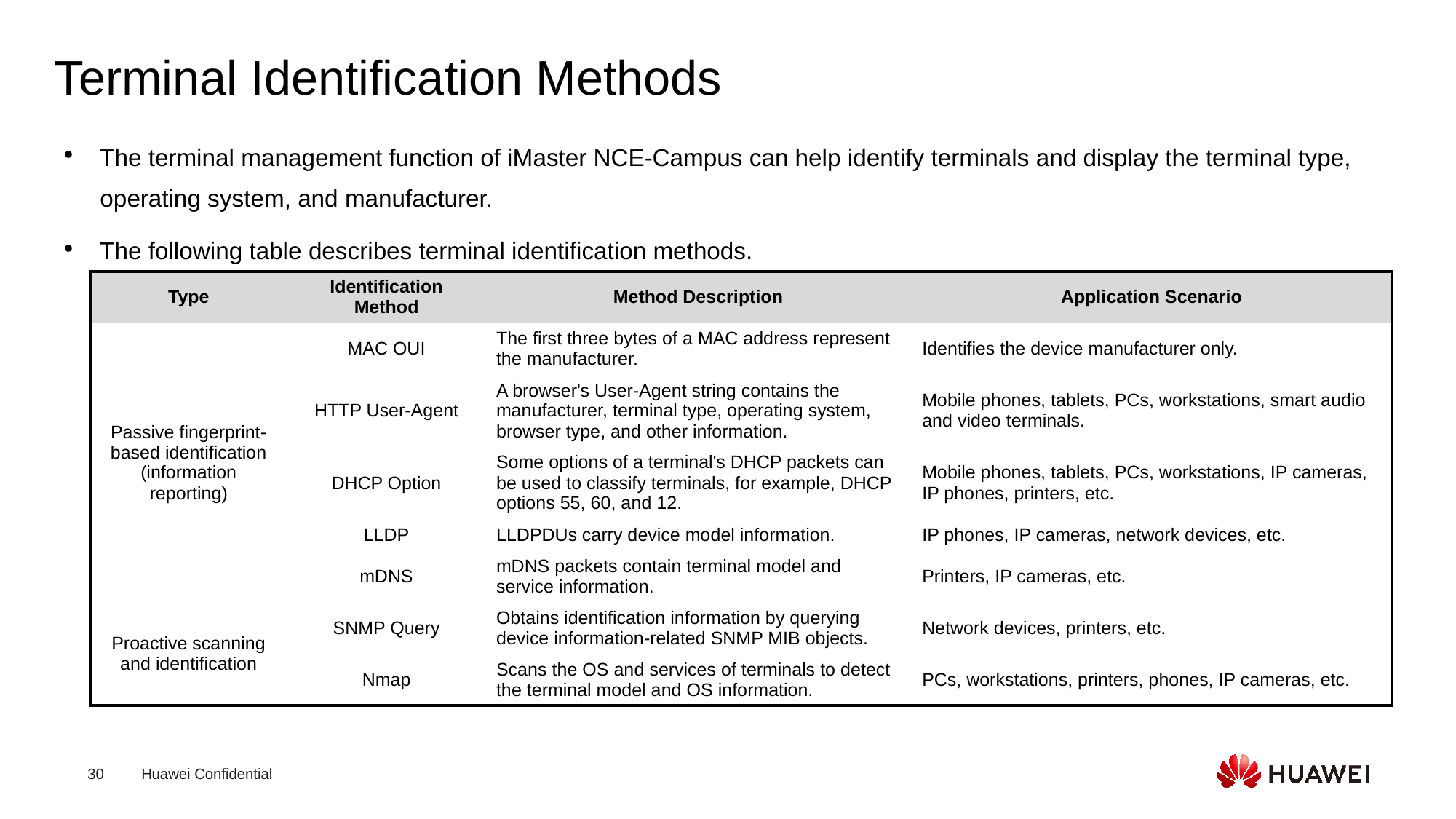

# Terminal Identification Methods
The terminal management function of iMaster NCE-Campus can help identify terminals and display the terminal type, operating system, and manufacturer.
The following table describes terminal identification methods.

| Type | Identification Method | Method Description | Application Scenario |
| --- | --- | --- | --- |
| Passive fingerprint-based identification (information reporting) | MAC OUI | The first three bytes of a MAC address represent the manufacturer. | Identifies the device manufacturer only. |
|  | HTTP User-Agent | A browser's User-Agent string contains the manufacturer, terminal type, operating system, browser type, and other information. | Mobile phones, tablets, PCs, workstations, smart audio and video terminals. |
|  | DHCP Option | Some options of a terminal's DHCP packets can be used to classify terminals, for example, DHCP options 55, 60, and 12. | Mobile phones, tablets, PCs, workstations, IP cameras, IP phones, printers, etc. |
|  | LLDP | LLDPDUs carry device model information. | IP phones, IP cameras, network devices, etc. |
|  | mDNS | mDNS packets contain terminal model and service information. | Printers, IP cameras, etc. |
| Proactive scanning and identification | SNMP Query | Obtains identification information by querying device information-related SNMP MIB objects. | Network devices, printers, etc. |
|  | Nmap | Scans the OS and services of terminals to detect the terminal model and OS information. | PCs, workstations, printers, phones, IP cameras, etc. |